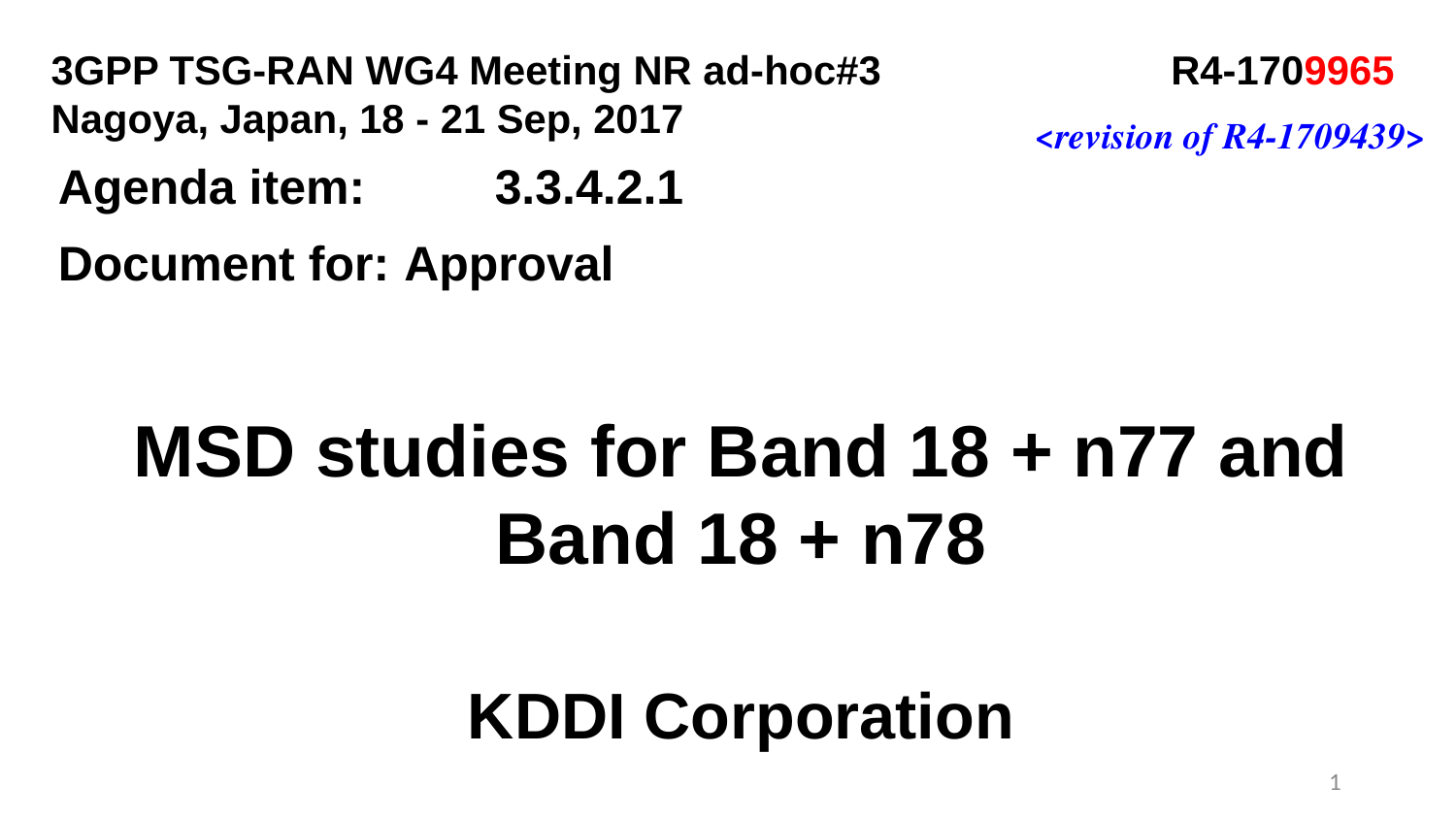

3GPP TSG-RAN WG4 Meeting NR ad-hoc#3		         R4-1709965 Nagoya, Japan, 18 - 21 Sep, 2017
<revision of R4-1709439>
Agenda item:	3.3.4.2.1
Document for:	Approval

MSD studies for Band 18 + n77 and Band 18 + n78

KDDI Corporation
1